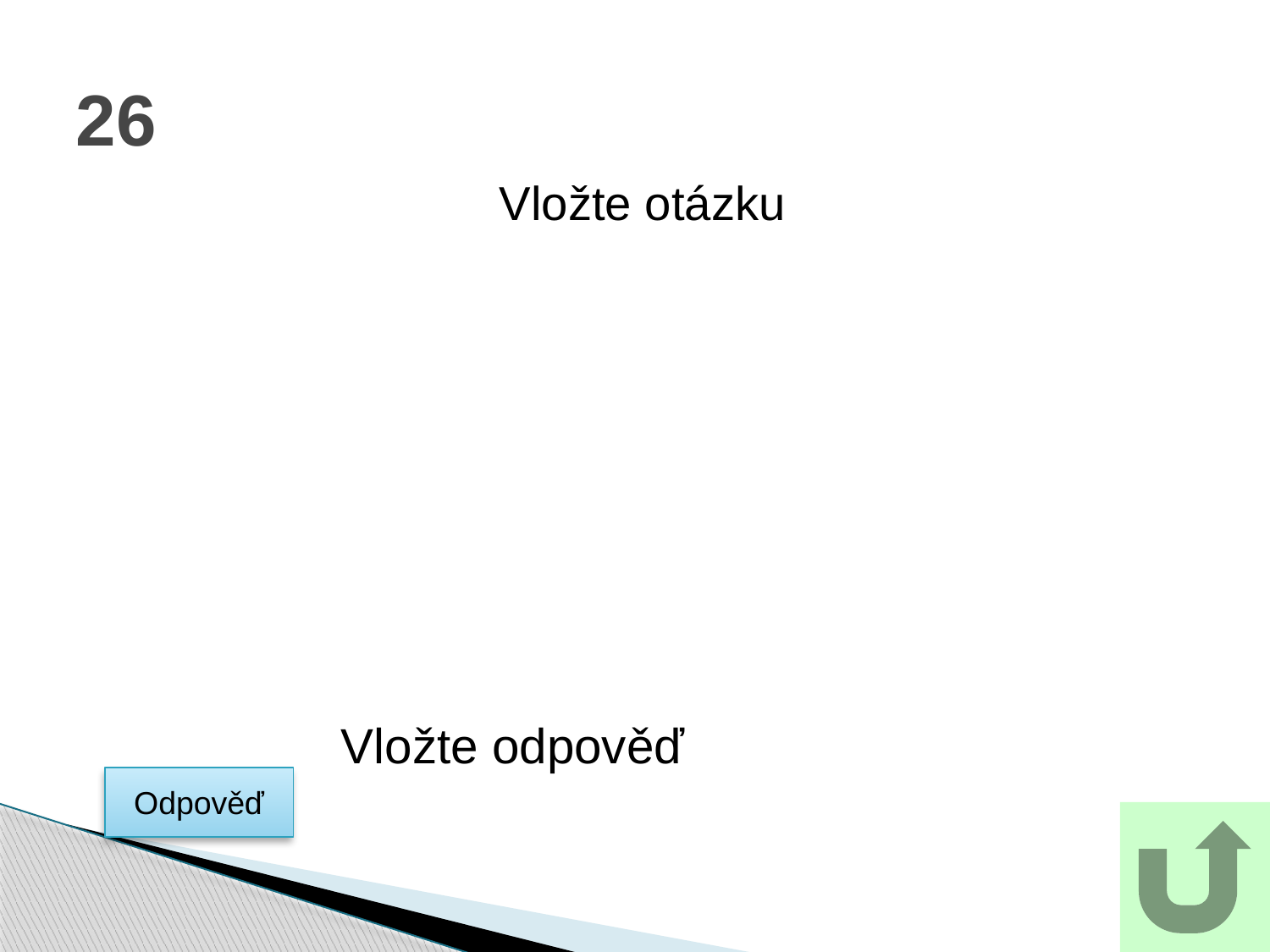

# 26
Vložte otázku

Vložte odpověď
Odpověď